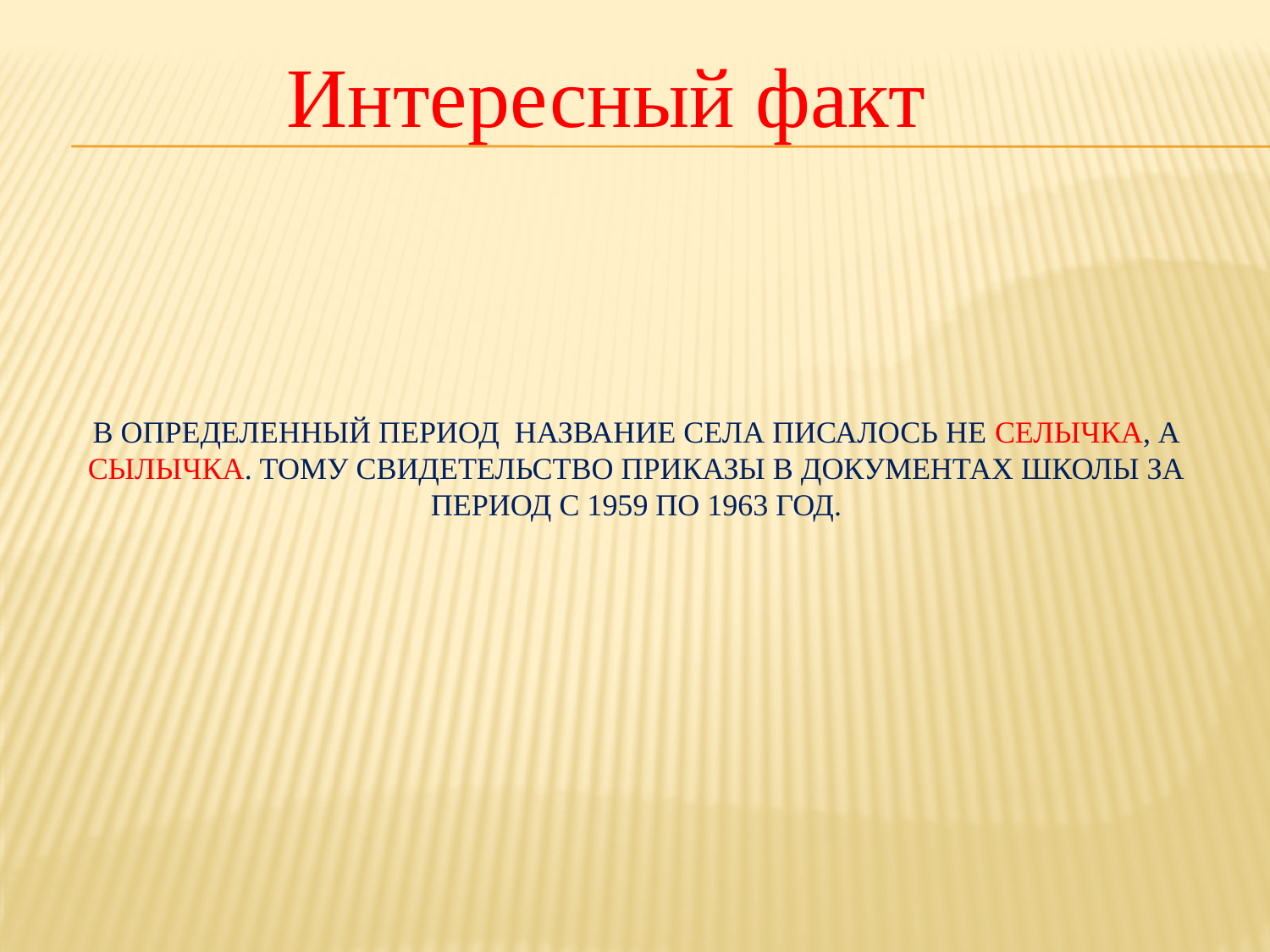

Интересный факт
# в определенный период  название села писалось не Селычка, а Сылычка. Тому свидетельство приказы в документах школы за период с 1959 по 1963 год.